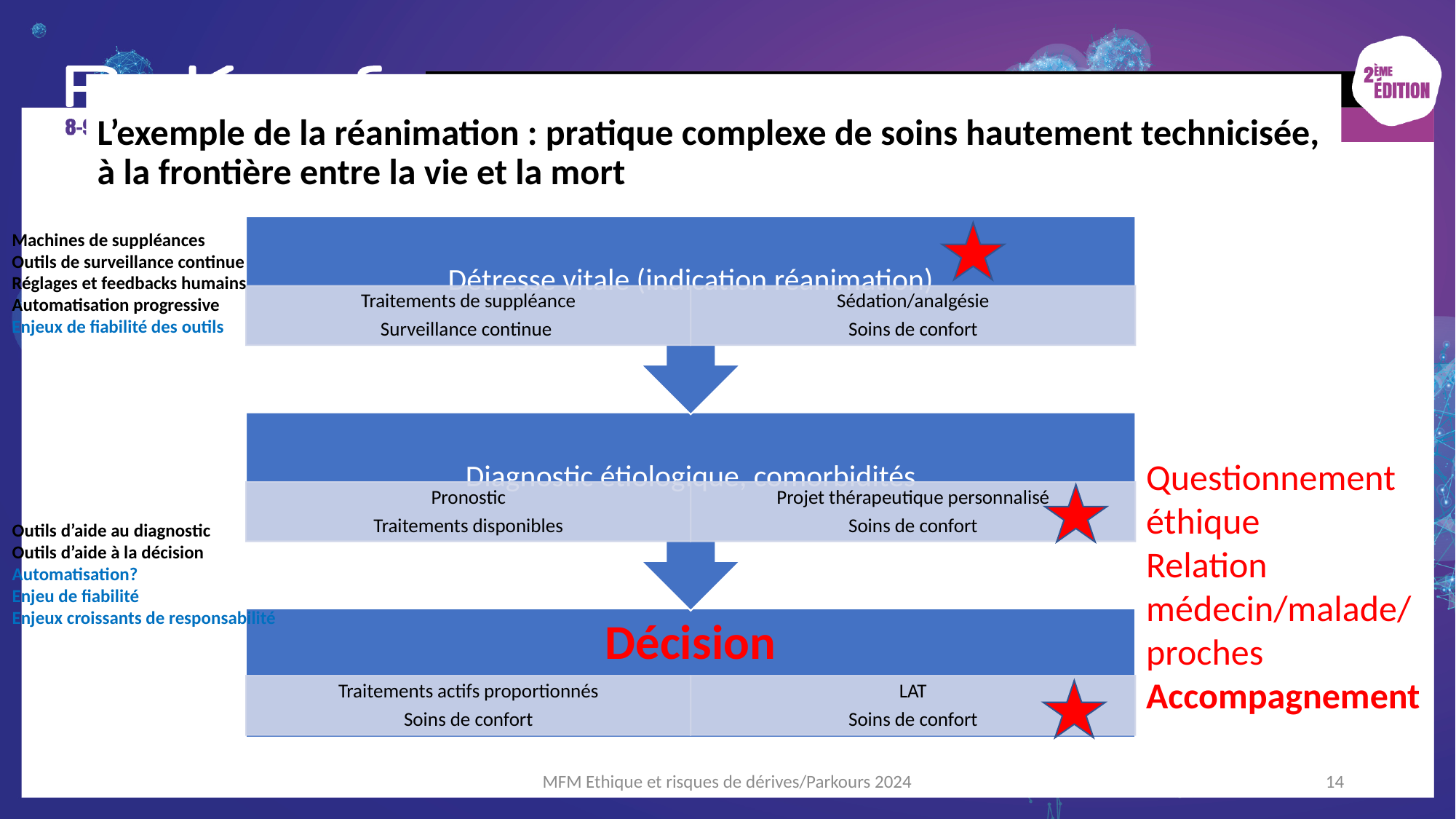

# L’exemple de la réanimation : pratique complexe de soins hautement technicisée, à la frontière entre la vie et la mort
Décision
Traitements actifs proportionnés
Soins de confort
LAT
Soins de confort
Diagnostic étiologique, comorbidités
Pronostic
Traitements disponibles
Projet thérapeutique personnalisé
Soins de confort
Détresse vitale (indication réanimation)
Traitements de suppléance
Surveillance continue
Sédation/analgésie
Soins de confort
Machines de suppléances
Outils de surveillance continue
Réglages et feedbacks humains
Automatisation progressive
Enjeux de fiabilité des outils

Questionnement éthique
Relation médecin/malade/proches
Accompagnement

Outils d’aide au diagnostic
Outils d’aide à la décision
Automatisation?
Enjeu de fiabilité
Enjeux croissants de responsabilité

MFM Ethique et risques de dérives/Parkours 2024
14